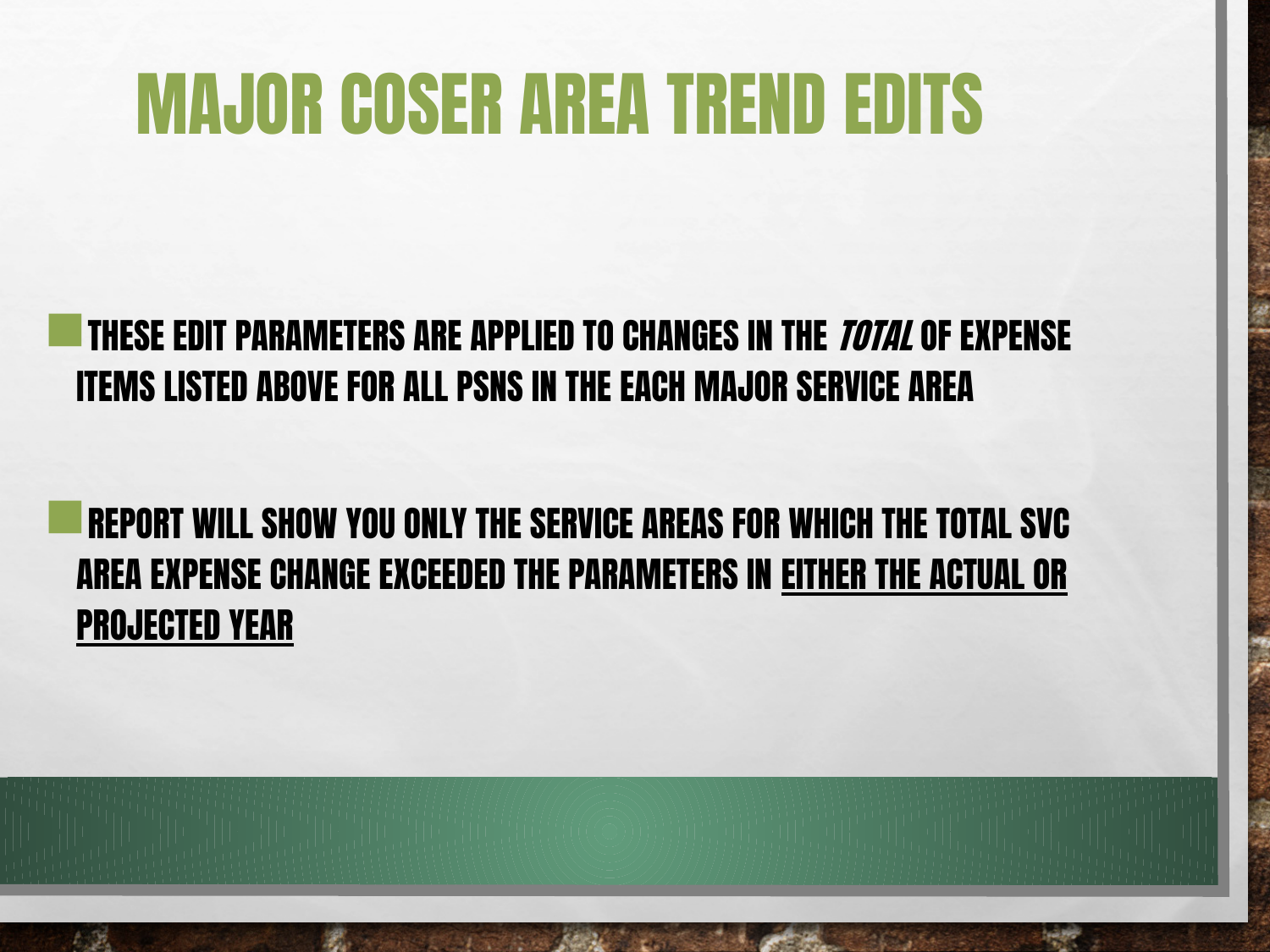

# Major CoSer area trend edits
These edit parameters are applied to changes in the total of expense items listed above for all PSNs in the each major service area

Report will show you only the service areas for which the total svc area expense change exceeded the parameters in either the actual or projected year